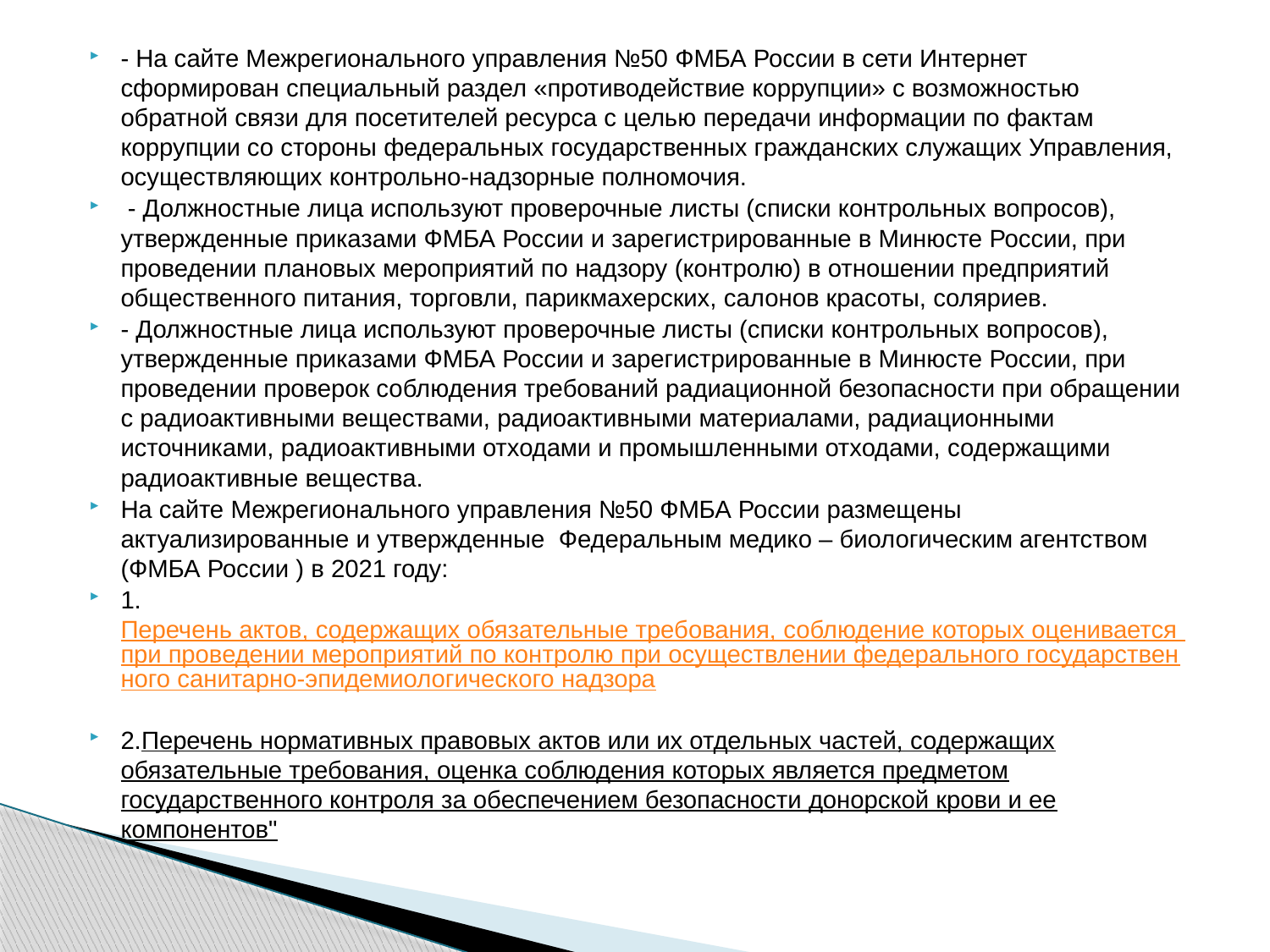

- На сайте Межрегионального управления №50 ФМБА России в сети Интернет сформирован специальный раздел «противодействие коррупции» с возможностью обратной связи для посетителей ресурса с целью передачи информации по фактам коррупции со стороны федеральных государственных гражданских служащих Управления, осуществляющих контрольно-надзорные полномочия.
 - Должностные лица используют проверочные листы (списки контрольных вопросов), утвержденные приказами ФМБА России и зарегистрированные в Минюсте России, при проведении плановых мероприятий по надзору (контролю) в отношении предприятий общественного питания, торговли, парикмахерских, салонов красоты, соляриев.
- Должностные лица используют проверочные листы (списки контрольных вопросов), утвержденные приказами ФМБА России и зарегистрированные в Минюсте России, при проведении проверок соблюдения требований радиационной безопасности при обращении с радиоактивными веществами, радиоактивными материалами, радиационными источниками, радиоактивными отходами и промышленными отходами, содержащими радиоактивные вещества.
На сайте Межрегионального управления №50 ФМБА России размещены актуализированные и утвержденные  Федеральным медико – биологическим агентством (ФМБА России ) в 2021 году:
1.Перечень актов, содержащих обязательные требования, соблюдение которых оценивается при проведении мероприятий по контролю при осуществлении федерального государственного санитарно-эпидемиологического надзора
2.Перечень нормативных правовых актов или их отдельных частей, содержащих обязательные требования, оценка соблюдения которых является предметом государственного контроля за обеспечением безопасности донорской крови и ее компонентов"